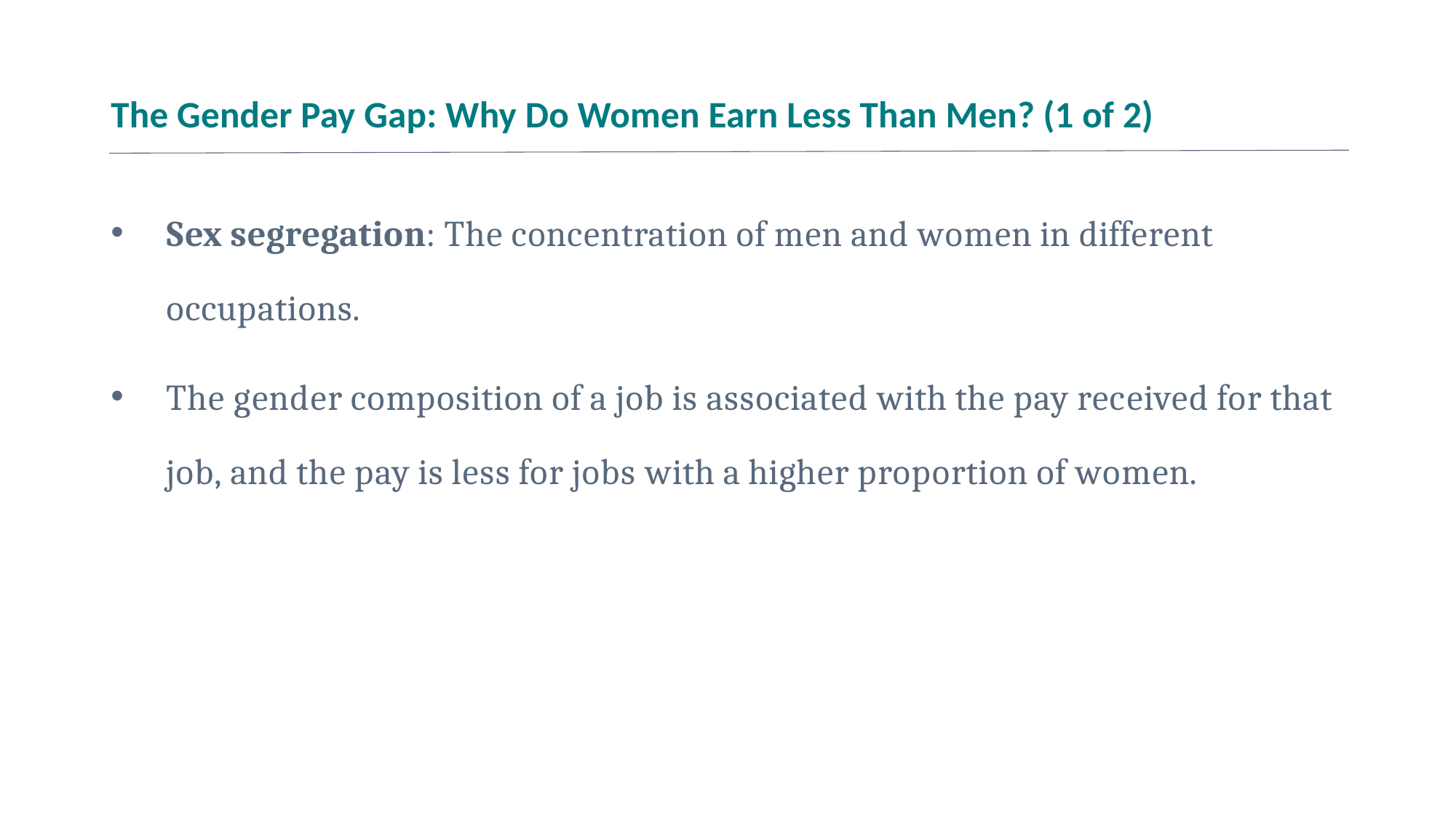

# The Gender Pay Gap: Why Do Women Earn Less Than Men? (1 of 2)
Sex segregation: The concentration of men and women in different occupations.
The gender composition of a job is associated with the pay received for that job, and the pay is less for jobs with a higher proportion of women.